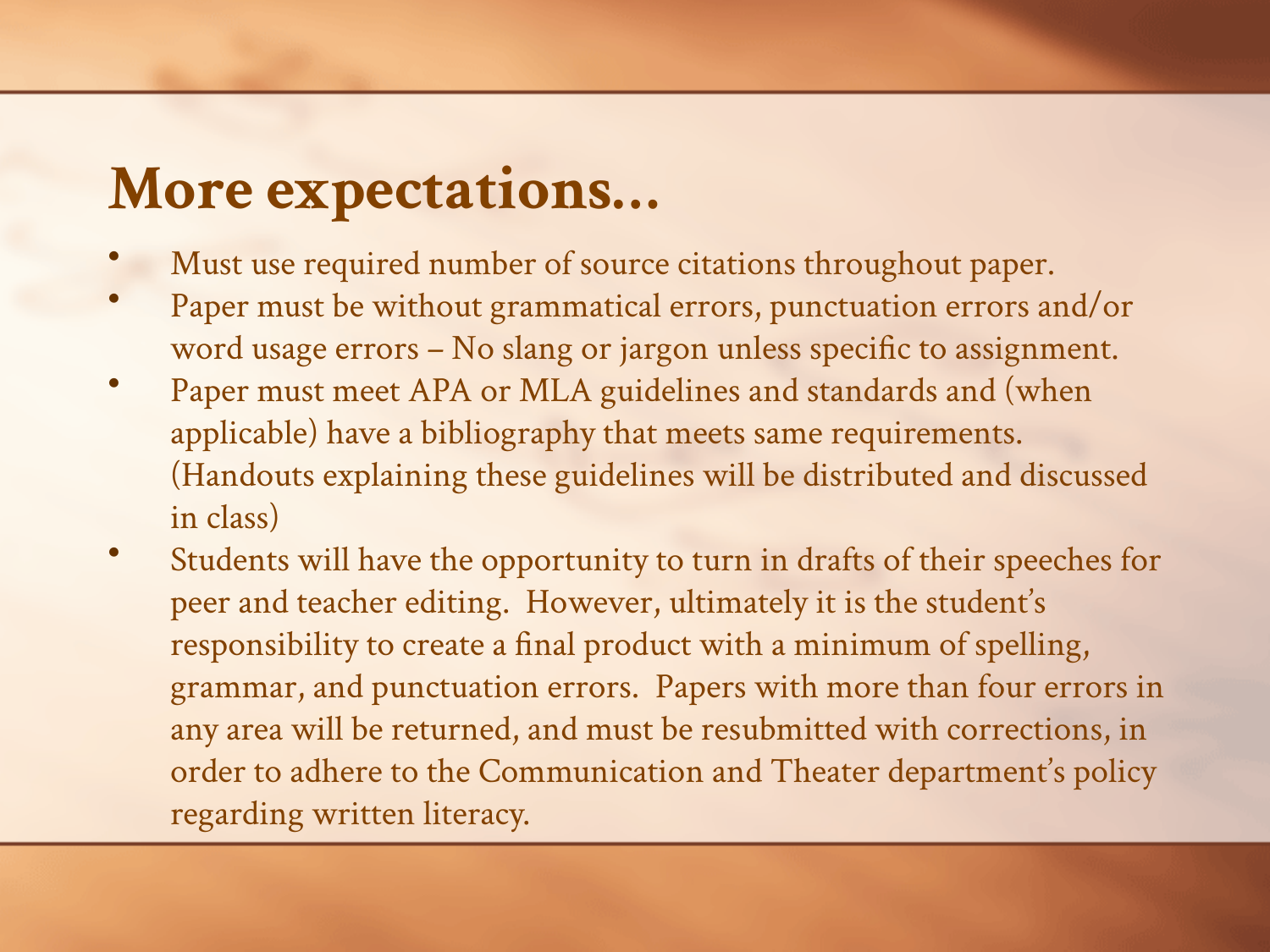

# More expectations…
Must use required number of source citations throughout paper.
Paper must be without grammatical errors, punctuation errors and/or word usage errors – No slang or jargon unless specific to assignment.
Paper must meet APA or MLA guidelines and standards and (when applicable) have a bibliography that meets same requirements.  (Handouts explaining these guidelines will be distributed and discussed in class)
Students will have the opportunity to turn in drafts of their speeches for peer and teacher editing.  However, ultimately it is the student’s responsibility to create a final product with a minimum of spelling, grammar, and punctuation errors.  Papers with more than four errors in any area will be returned, and must be resubmitted with corrections, in order to adhere to the Communication and Theater department’s policy regarding written literacy.